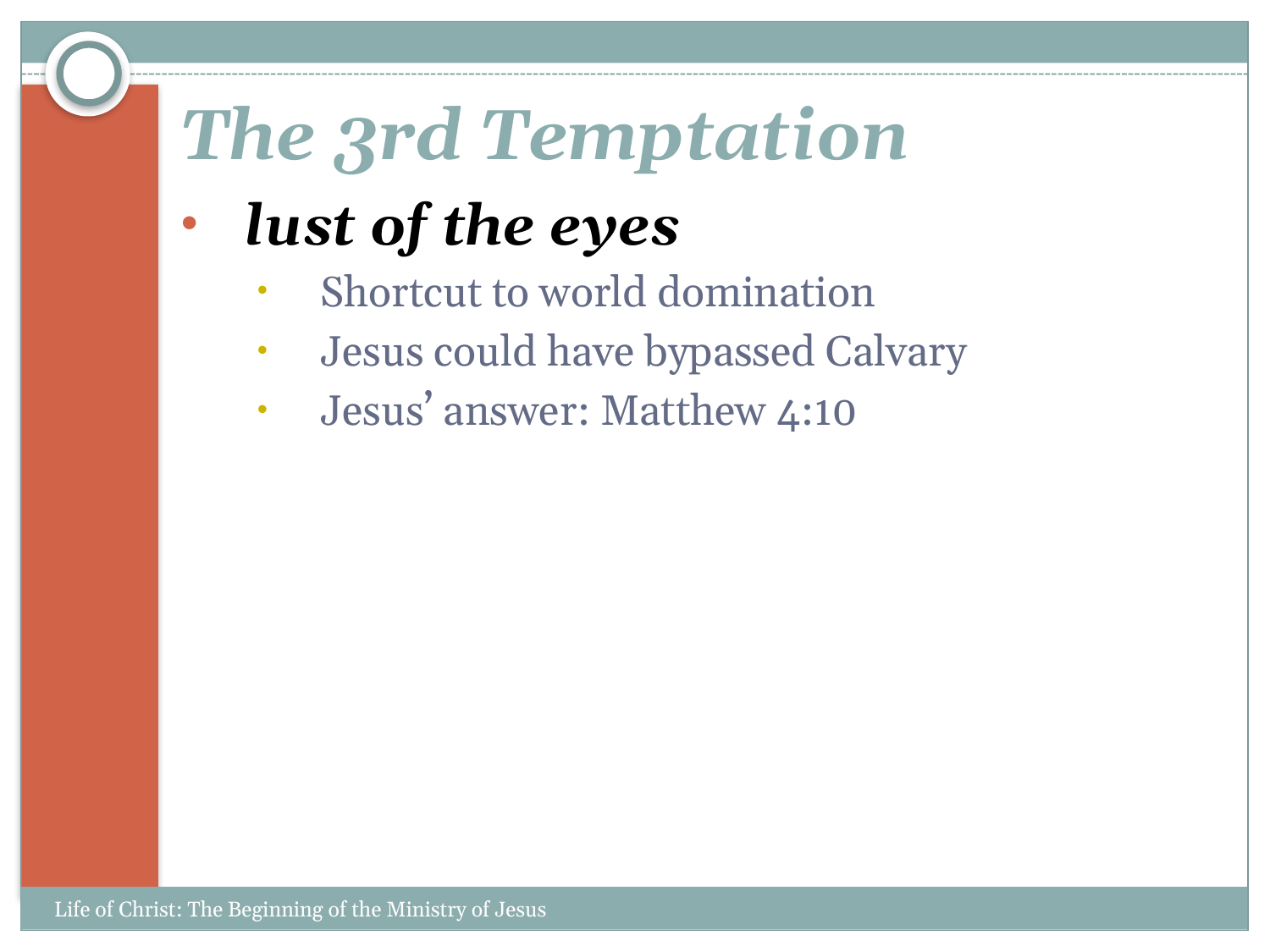

# The 3rd Temptation
lust of the eyes
Shortcut to world domination
Jesus could have bypassed Calvary
Jesus’ answer: Matthew 4:10

Life of Christ: The Beginning of the Ministry of Jesus